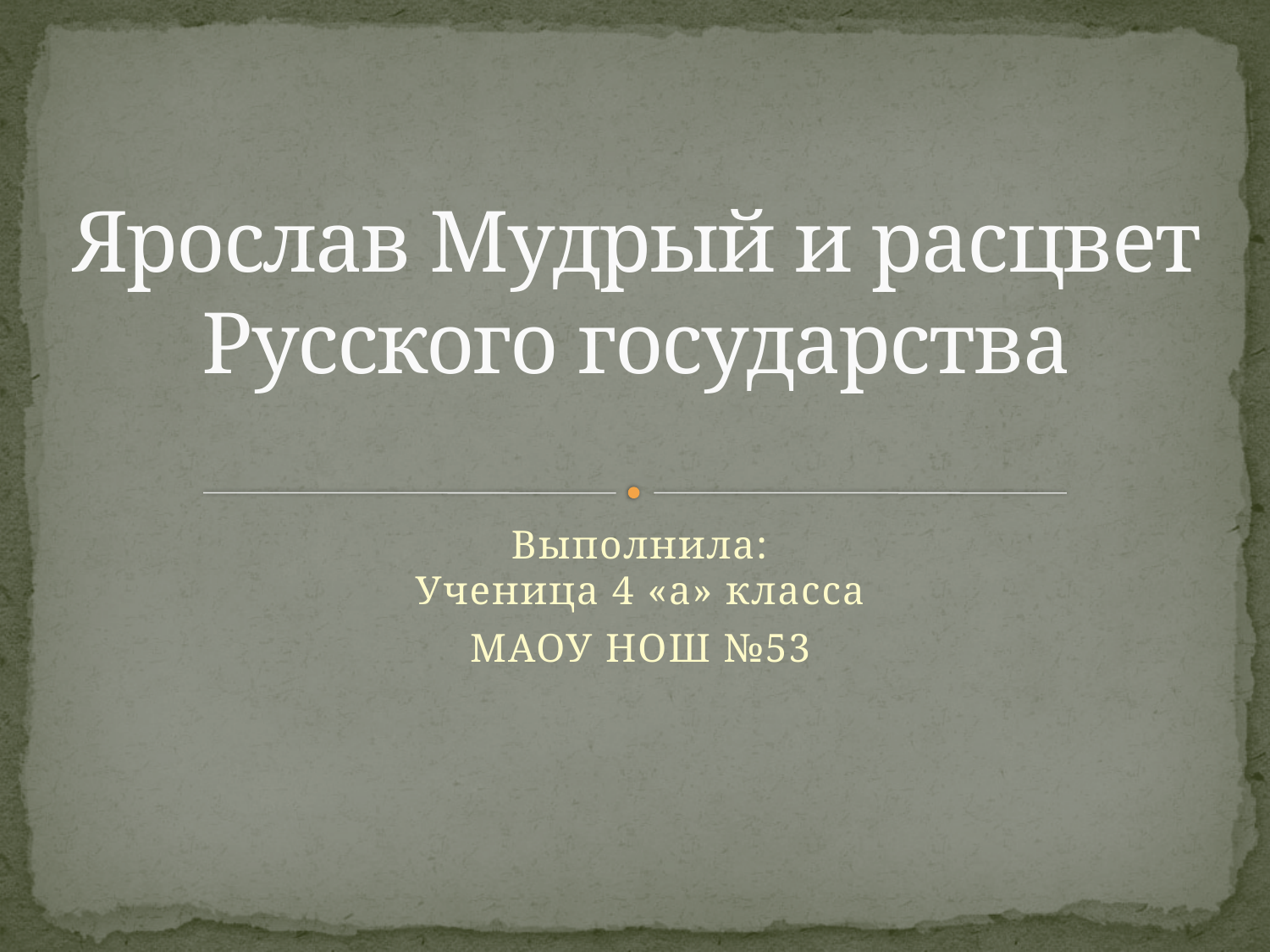

# Ярослав Мудрый и расцвет Русского государства
Выполнила:
Ученица 4 «а» класса
МАОУ НОШ №53